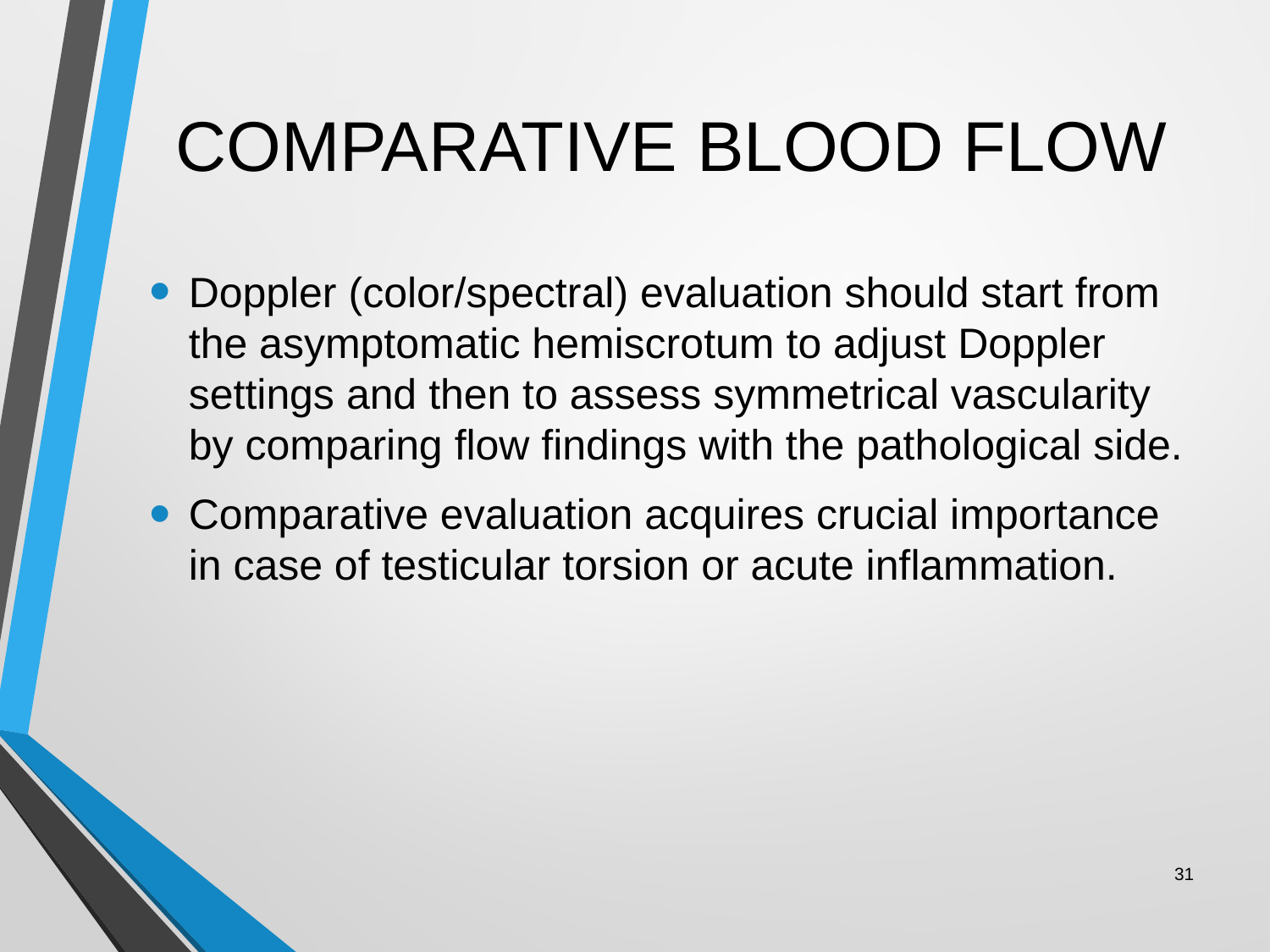

Doppler (color/spectral) evaluation should start from the asymptomatic hemiscrotum to adjust Doppler settings and then to assess symmetrical vascularity by comparing flow findings with the pathological side.
Comparative evaluation acquires crucial importance in case of testicular torsion or acute inflammation.
# COMPARATIVE BLOOD FLOW
31